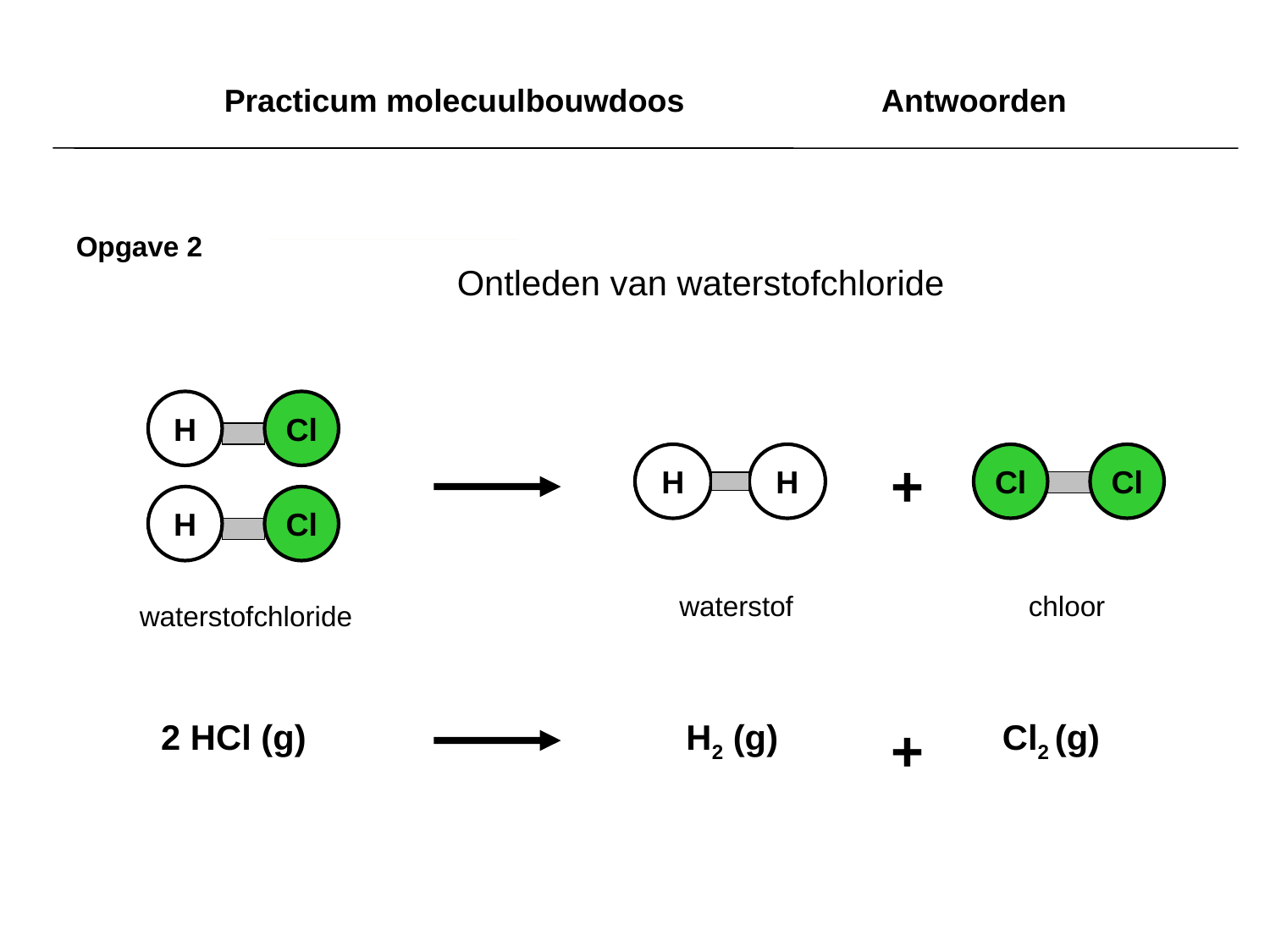

Practicum molecuulbouwdoos	                 Antwoorden

Opgave 2

Ontleden van waterstofchloride
H
Cl

H
H

+
Cl
Cl

H
Cl

waterstof
chloor
waterstofchloride
   2 HCl (g)                                       H2 (g)                       Cl2 (g)
+